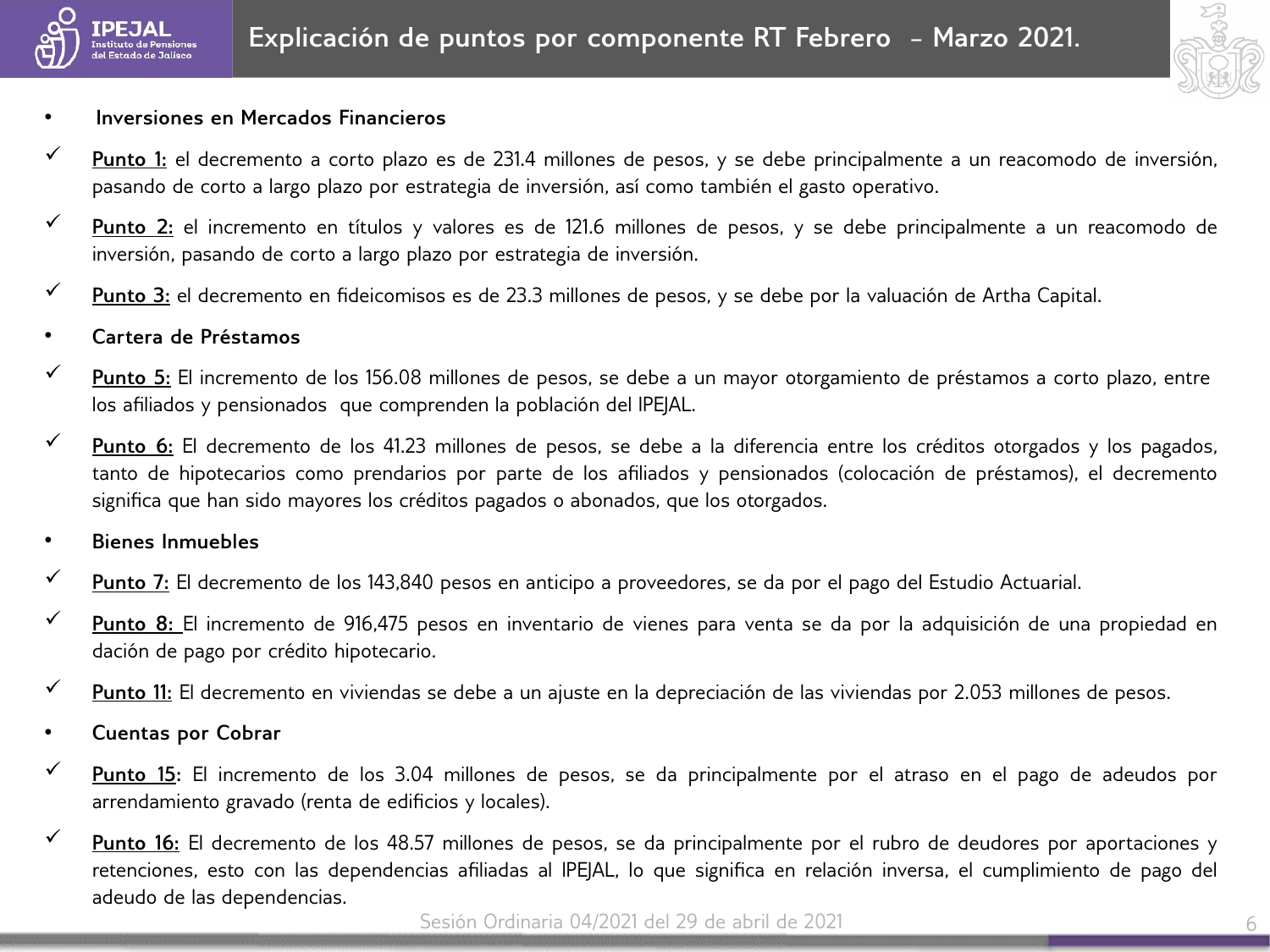

# Explicación de puntos por componente RT Febrero  – Marzo 2021.
    Inversiones en Mercados Financieros
Punto 1: el decremento a corto plazo es de 231.4 millones de pesos, y se debe principalmente a un reacomodo de inversión, pasando de corto a largo plazo por estrategia de inversión, así como también el gasto operativo.
Punto 2: el incremento en títulos y valores es de 121.6 millones de pesos, y se debe principalmente a un reacomodo de inversión, pasando de corto a largo plazo por estrategia de inversión.
Punto 3: el decremento en fideicomisos es de 23.3 millones de pesos, y se debe por la valuación de Artha Capital.
Cartera de Préstamos
Punto 5: El incremento de los 156.08 millones de pesos, se debe a un mayor otorgamiento de préstamos a corto plazo, entre  los afiliados y pensionados  que comprenden la población del IPEJAL.
Punto 6: El decremento de los 41.23 millones de pesos, se debe a la diferencia entre los créditos otorgados y los pagados, tanto de hipotecarios como prendarios por parte de los afiliados y pensionados (colocación de préstamos), el decremento significa que han sido mayores los créditos pagados o abonados, que los otorgados.
Bienes Inmuebles
Punto 7: El decremento de los 143,840 pesos en anticipo a proveedores, se da por el pago del Estudio Actuarial.
Punto 8: El incremento de 916,475 pesos en inventario de vienes para venta se da por la adquisición de una propiedad en dación de pago por crédito hipotecario.
Punto 11: El decremento en viviendas se debe a un ajuste en la depreciación de las viviendas por 2.053 millones de pesos.
Cuentas por Cobrar
Punto 15: El incremento de los 3.04 millones de pesos, se da principalmente por el atraso en el pago de adeudos por arrendamiento gravado (renta de edificios y locales).
Punto 16: El decremento de los 48.57 millones de pesos, se da principalmente por el rubro de deudores por aportaciones y retenciones, esto con las dependencias afiliadas al IPEJAL, lo que significa en relación inversa, el cumplimiento de pago del adeudo de las dependencias.
Sesión Ordinaria 04/2021 del 29 de abril de 2021
6